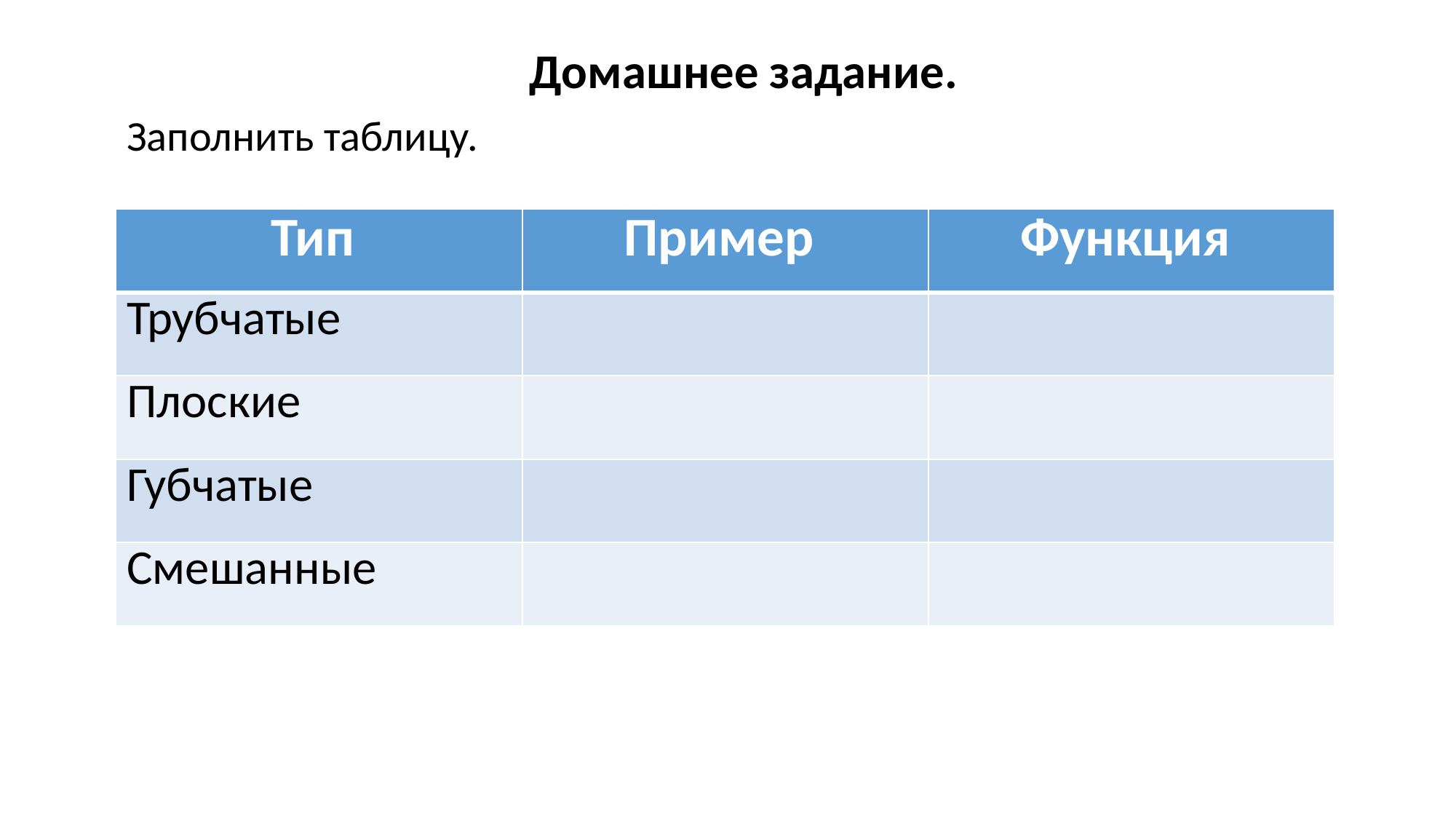

Домашнее задание.
Заполнить таблицу.

| Тип | Пример | Функция |
| --- | --- | --- |
| Трубчатые |  |  |
| Плоские |  |  |
| Губчатые |  |  |
| Смешанные |  |  |